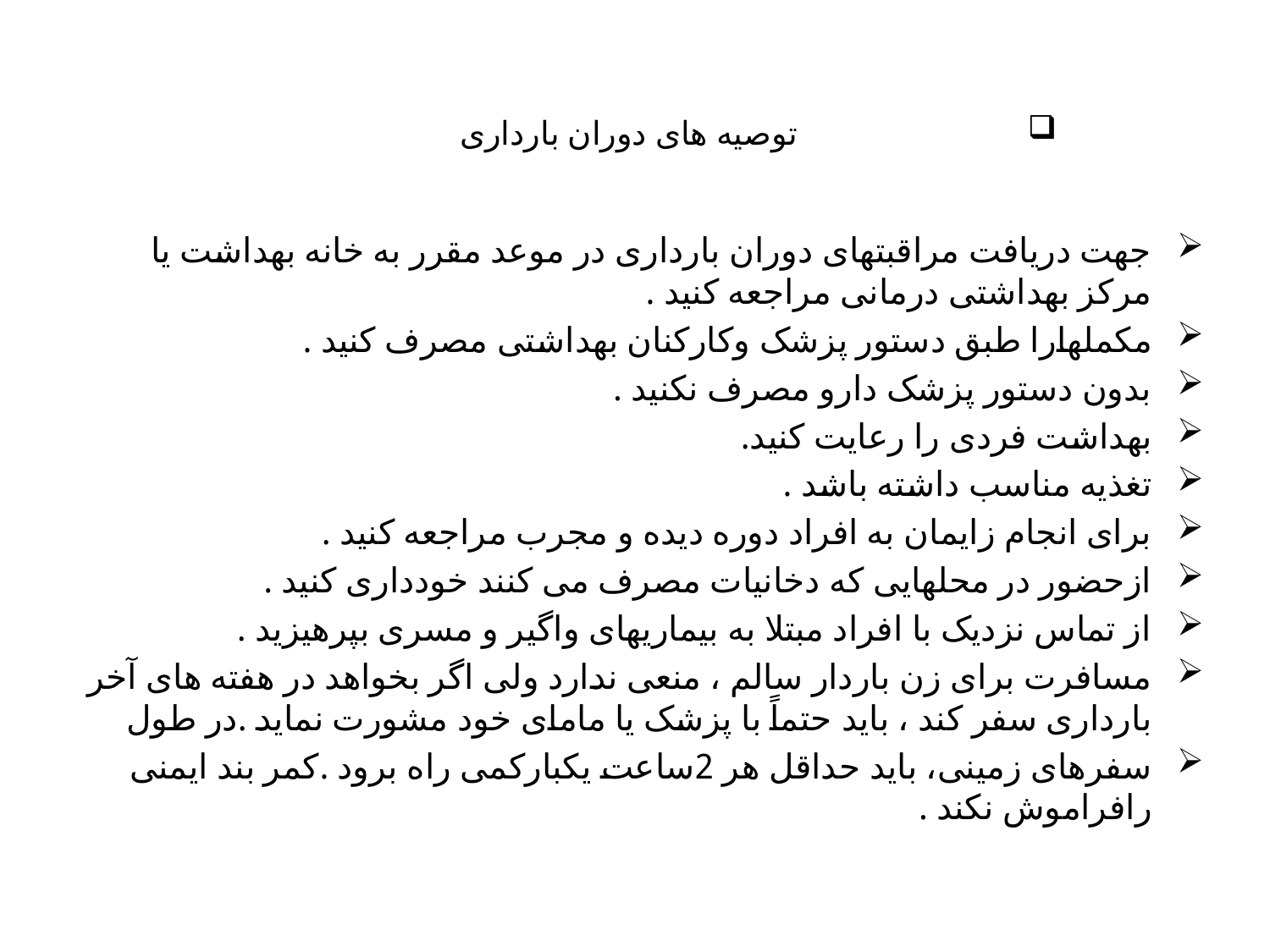

# توصیه های دوران بارداری
جهت دریافت مراقبتهای دوران بارداری در موعد مقرر به خانه بهداشت یا مرکز بهداشتی درمانی مراجعه کنید .
مکملهارا طبق دستور پزشک وکارکنان بهداشتی مصرف کنید .
بدون دستور پزشک دارو مصرف نکنید .
بهداشت فردی را رعایت کنید.
تغذیه مناسب داشته باشد .
برای انجام زایمان به افراد دوره دیده و مجرب مراجعه کنید .
ازحضور در محلهایی که دخانیات مصرف می کنند خودداری کنید .
از تماس نزدیک با افراد مبتلا به بیماریهای واگیر و مسری بپرهیزید .
مسافرت برای زن باردار سالم ، منعی ندارد ولی اگر بخواهد در هفته های آخر بارداری سفر کند ، باید حتماً با پزشک یا مامای خود مشورت نماید .در طول
سفرهای زمینی، باید حداقل هر 2ساعت یکبارکمی راه برود .کمر بند ایمنی رافراموش نکند .